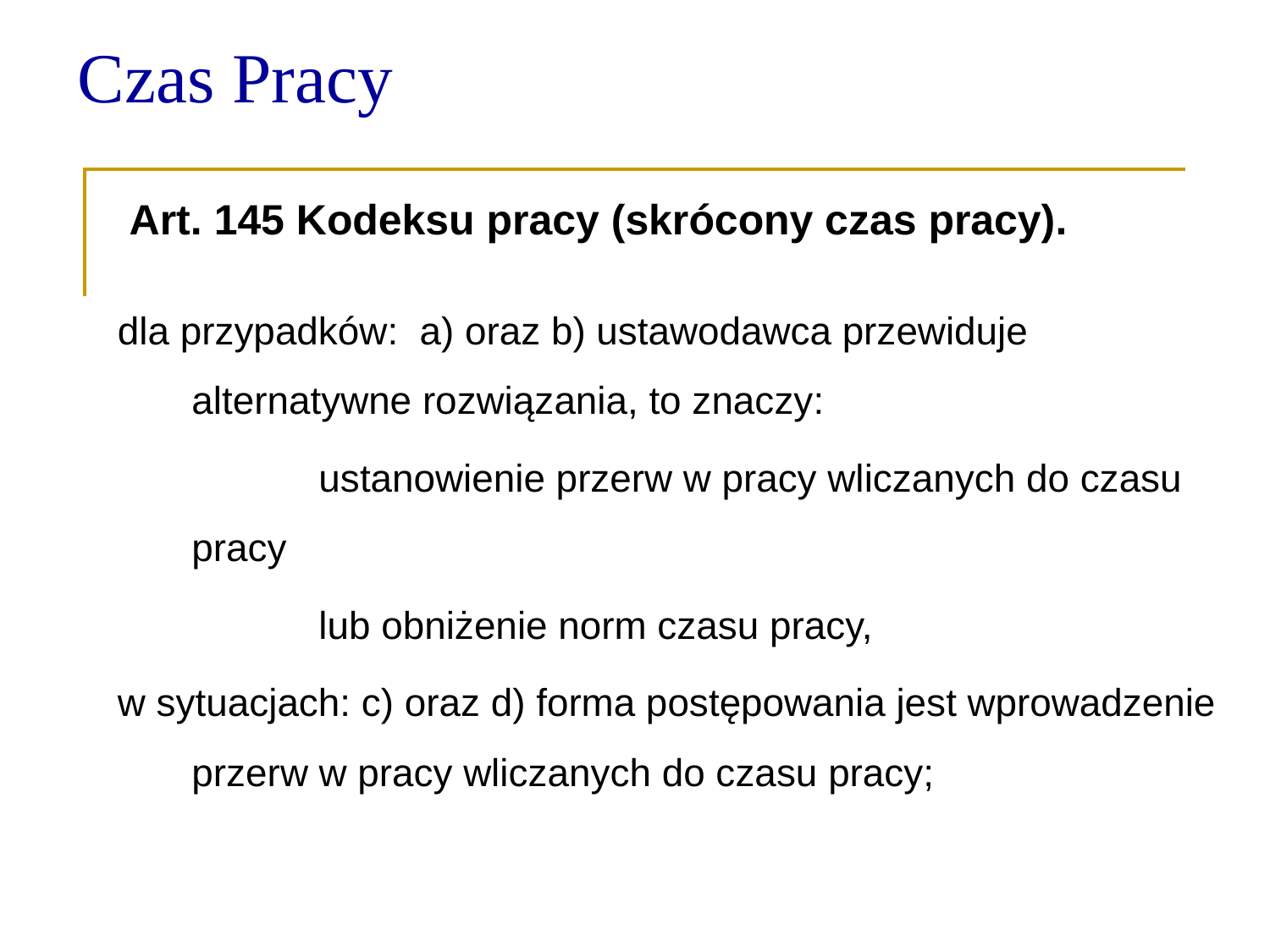

Czas Pracy
 Art. 145 Kodeksu pracy (skrócony czas pracy).
dla przypadków:  a) oraz b) ustawodawca przewiduje alternatywne rozwiązania, to znaczy:
		ustanowienie przerw w pracy wliczanych do czasu pracy
 		lub obniżenie norm czasu pracy,
w sytuacjach: c) oraz d) forma postępowania jest wprowadzenie przerw w pracy wliczanych do czasu pracy;